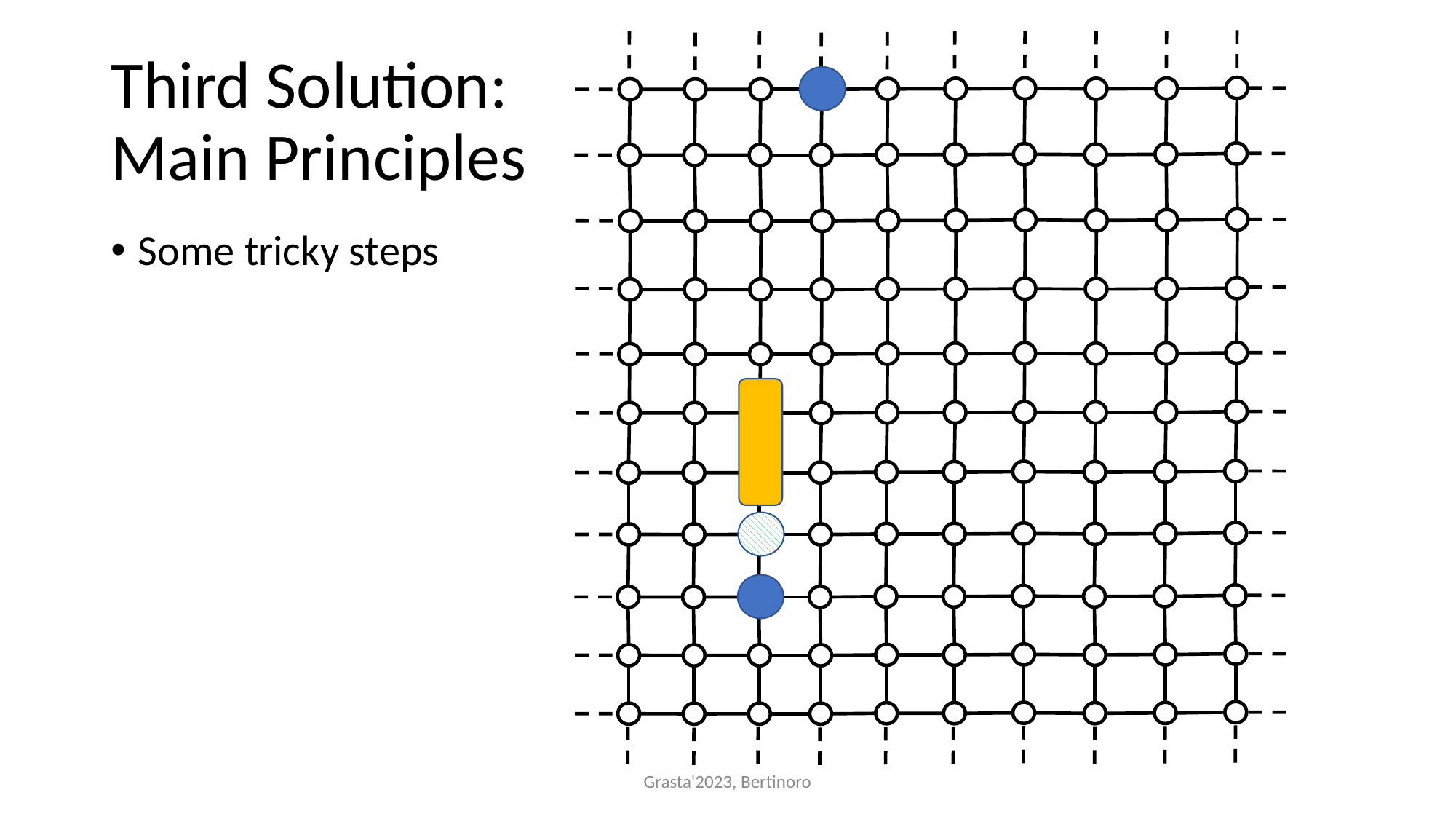

# Third Solution: Main Principles

Some tricky steps

Grasta'2023, Bertinoro